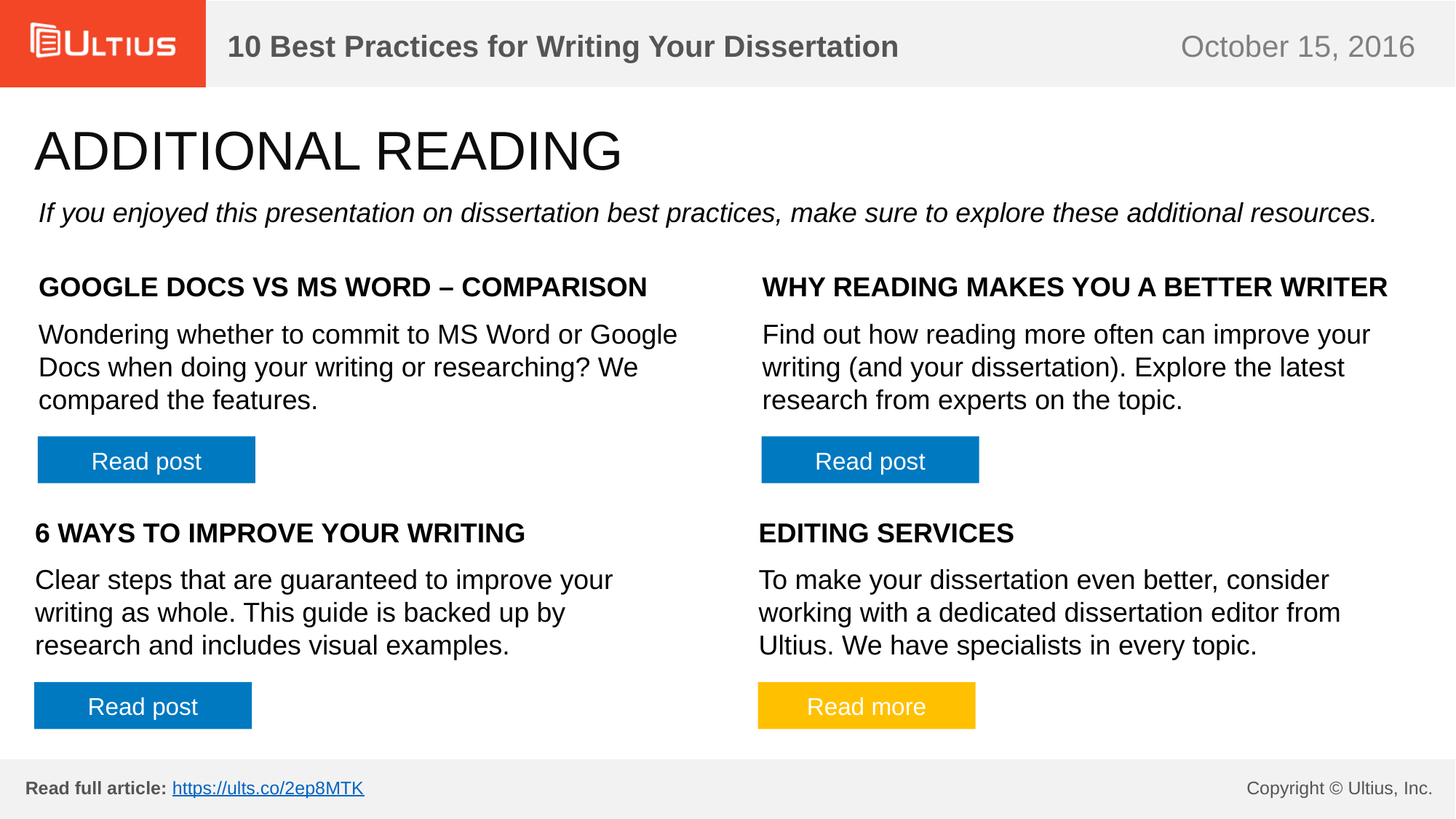

ADDITIONAL READING
If you enjoyed this presentation on dissertation best practices, make sure to explore these additional resources.
GOOGLE DOCS VS MS WORD – COMPARISON
WHY READING MAKES YOU A BETTER WRITER
Wondering whether to commit to MS Word or Google Docs when doing your writing or researching? We compared the features.
Find out how reading more often can improve your writing (and your dissertation). Explore the latest research from experts on the topic.
Read post
Read post
6 WAYS TO IMPROVE YOUR WRITING
EDITING SERVICES
Clear steps that are guaranteed to improve your writing as whole. This guide is backed up by research and includes visual examples.
To make your dissertation even better, consider working with a dedicated dissertation editor from Ultius. We have specialists in every topic.
Read post
Read more